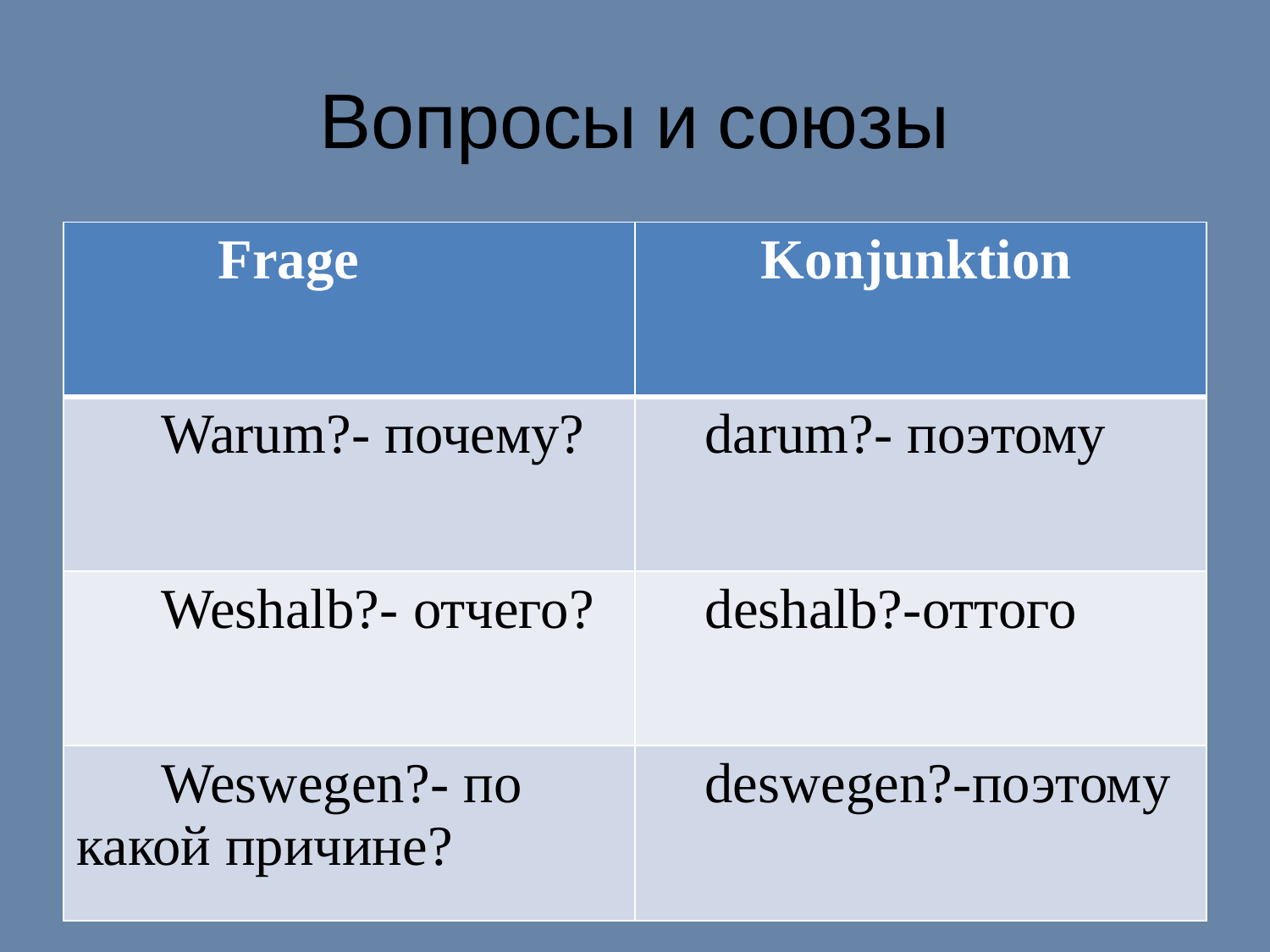

# Вопросы и союзы
| Frage | Konjunktion |
| --- | --- |
| Warum?- почему? | darum?- поэтому |
| Weshalb?- отчего? | deshalb?-оттого |
| Weswegen?- по какой причине? | deswegen?-поэтому |